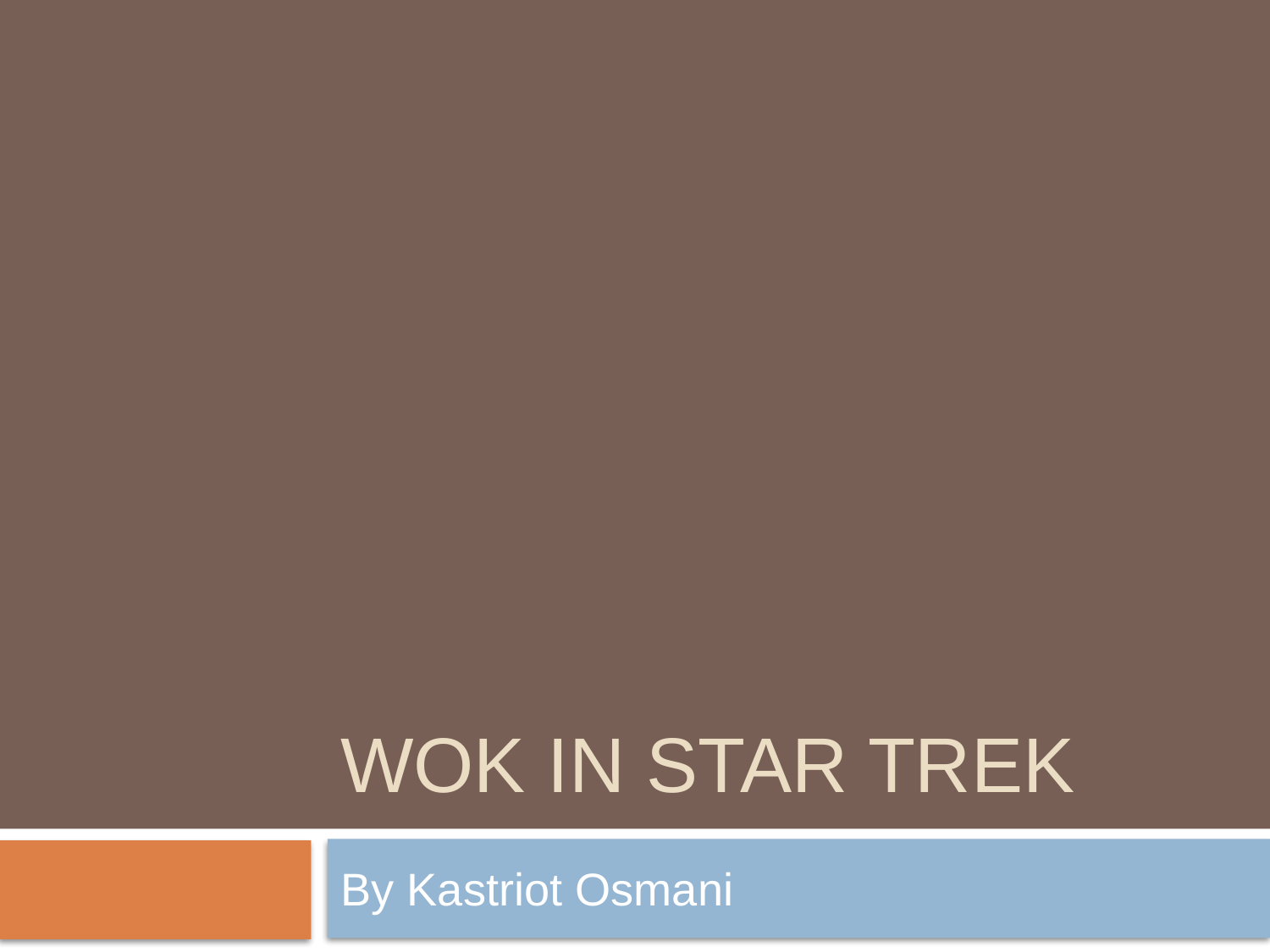

# WoK In Star Trek
By Kastriot Osmani